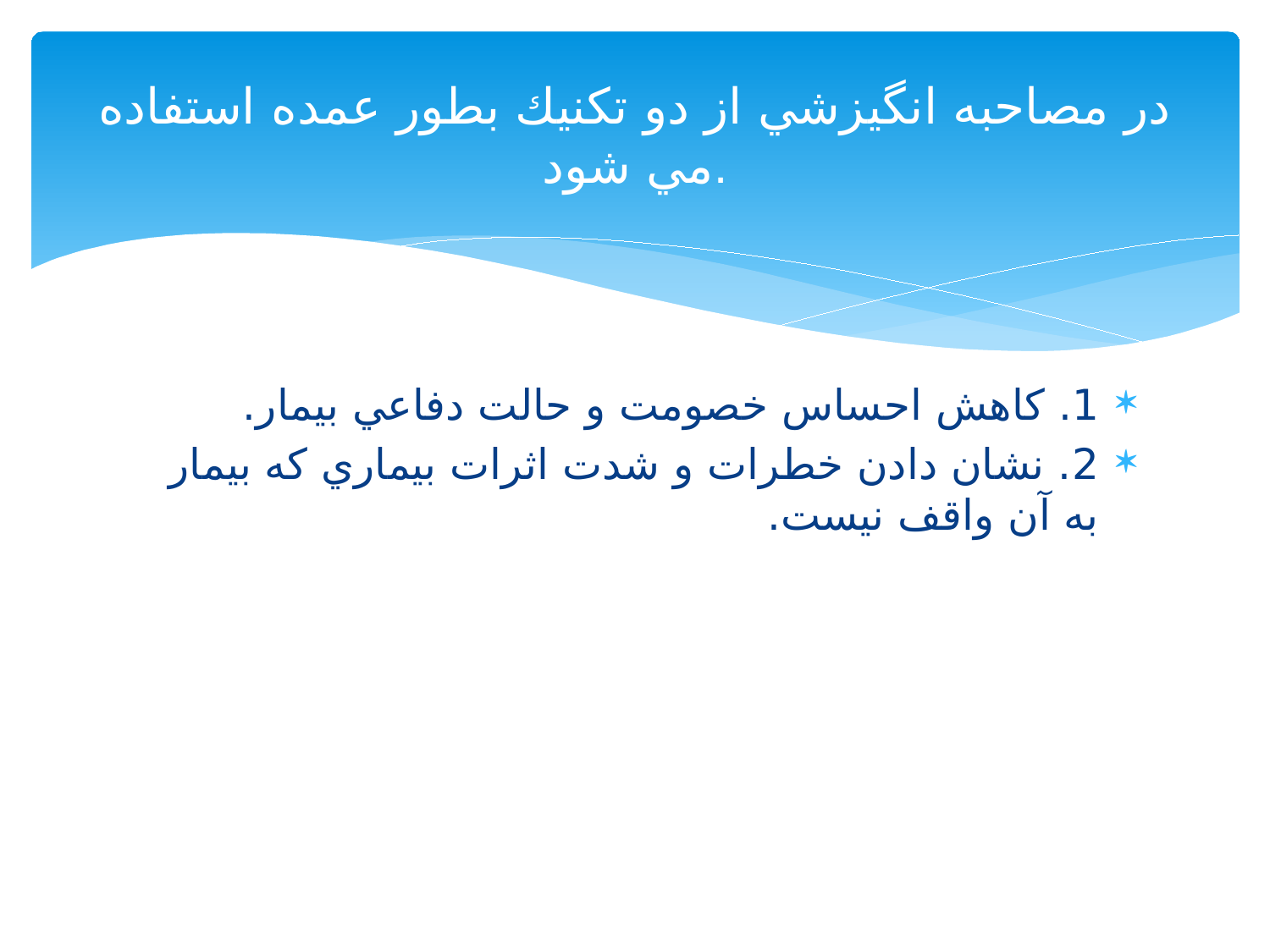

# در مصاحبه انگيزشي از دو تكنيك بطور عمده استفاده مي شود.
1. كاهش احساس خصومت و حالت دفاعي بيمار.
2. نشان دادن خطرات و شدت اثرات بيماري كه بيمار به آن واقف نيست.